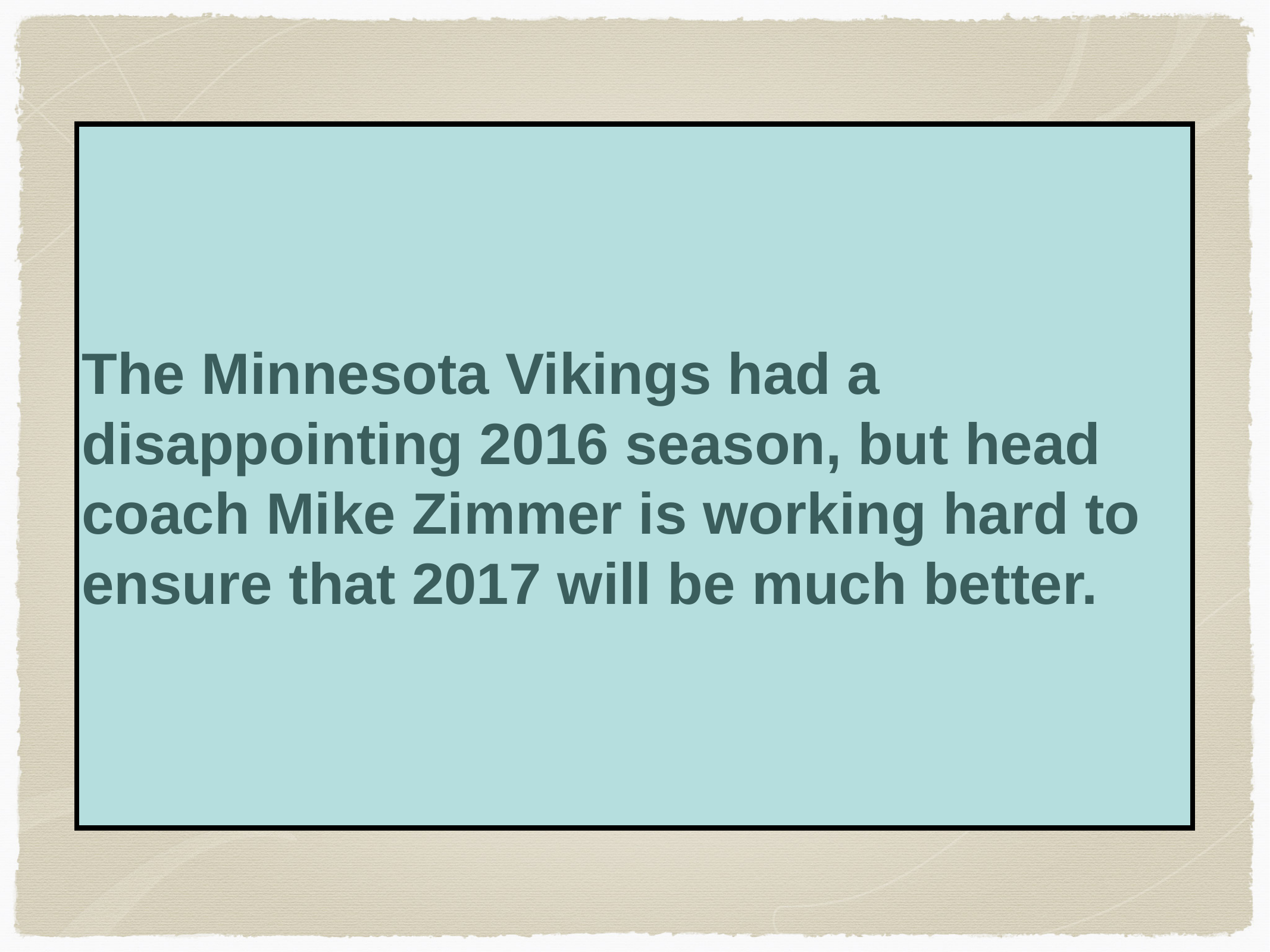

The Minnesota Vikings had a disappointing 2016 season, but head coach Mike Zimmer is working hard to ensure that 2017 will be much better.